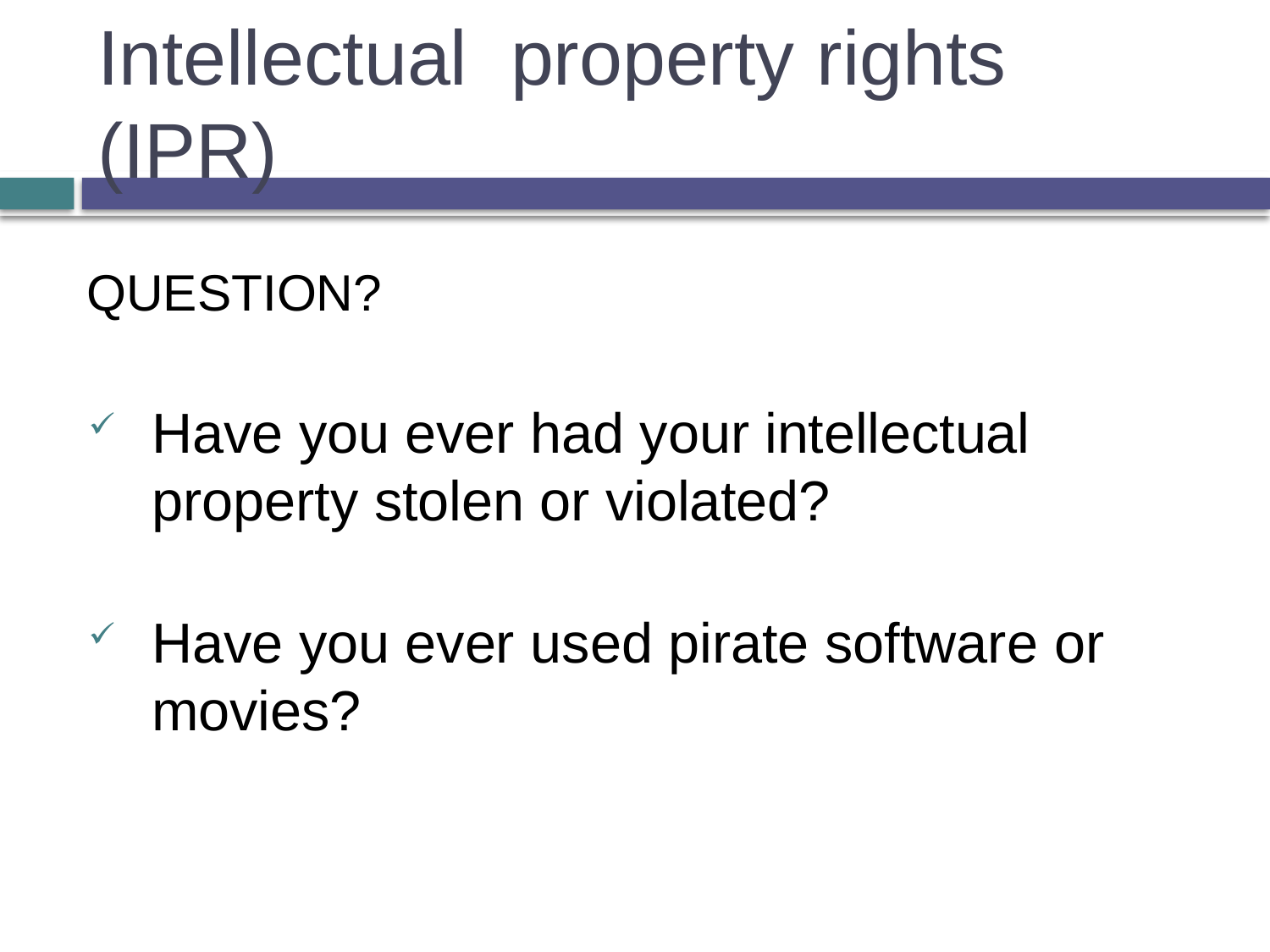

# Intellectual  property rights  (IPR)
QUESTION?

Have you ever had your intellectual property stolen or violated?

Have you ever used pirate software or movies?